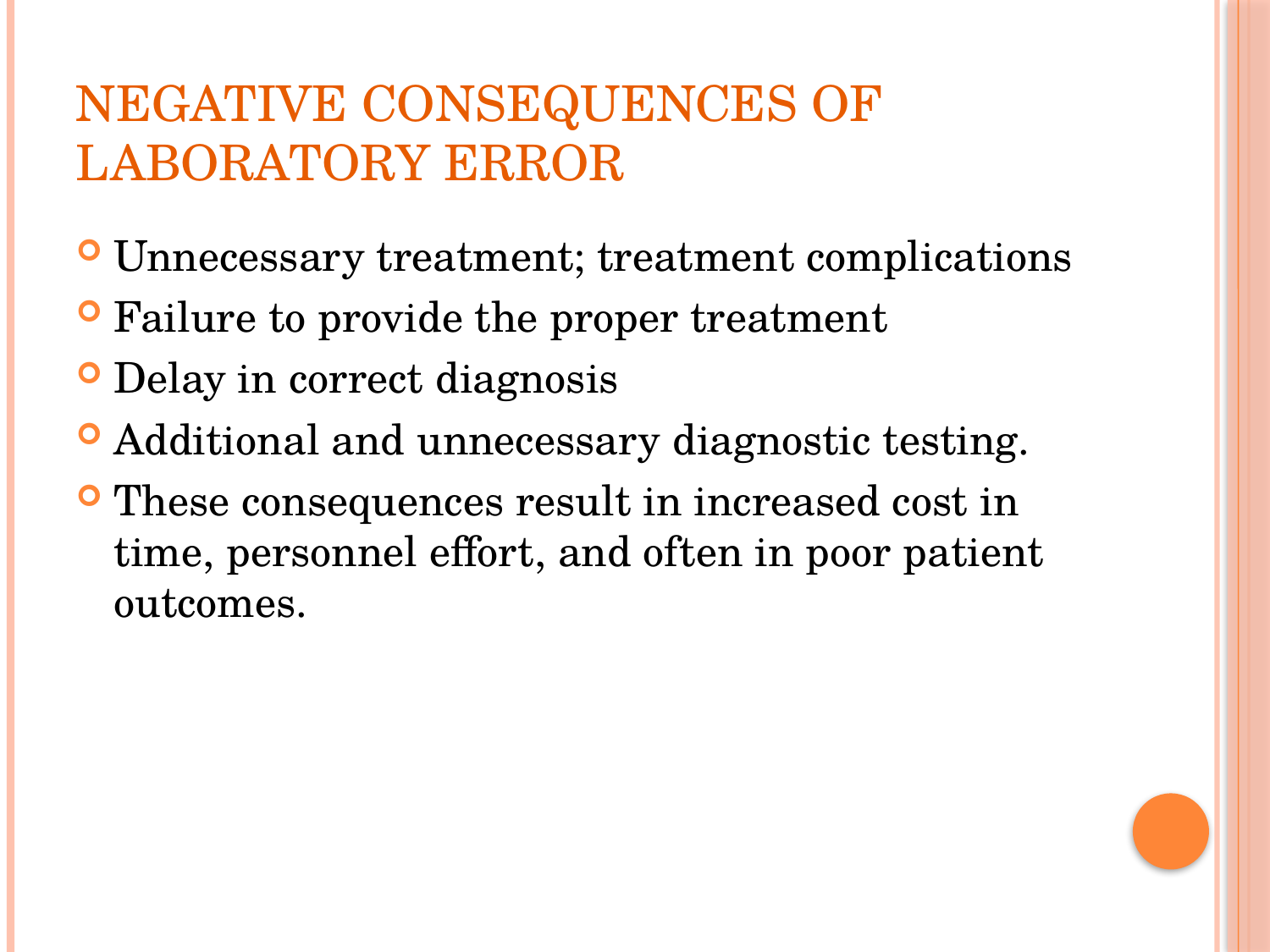

# Negative consequences of laboratory error
Unnecessary treatment; treatment complications
Failure to provide the proper treatment
Delay in correct diagnosis
Additional and unnecessary diagnostic testing.
These consequences result in increased cost in time, personnel effort, and often in poor patient outcomes.